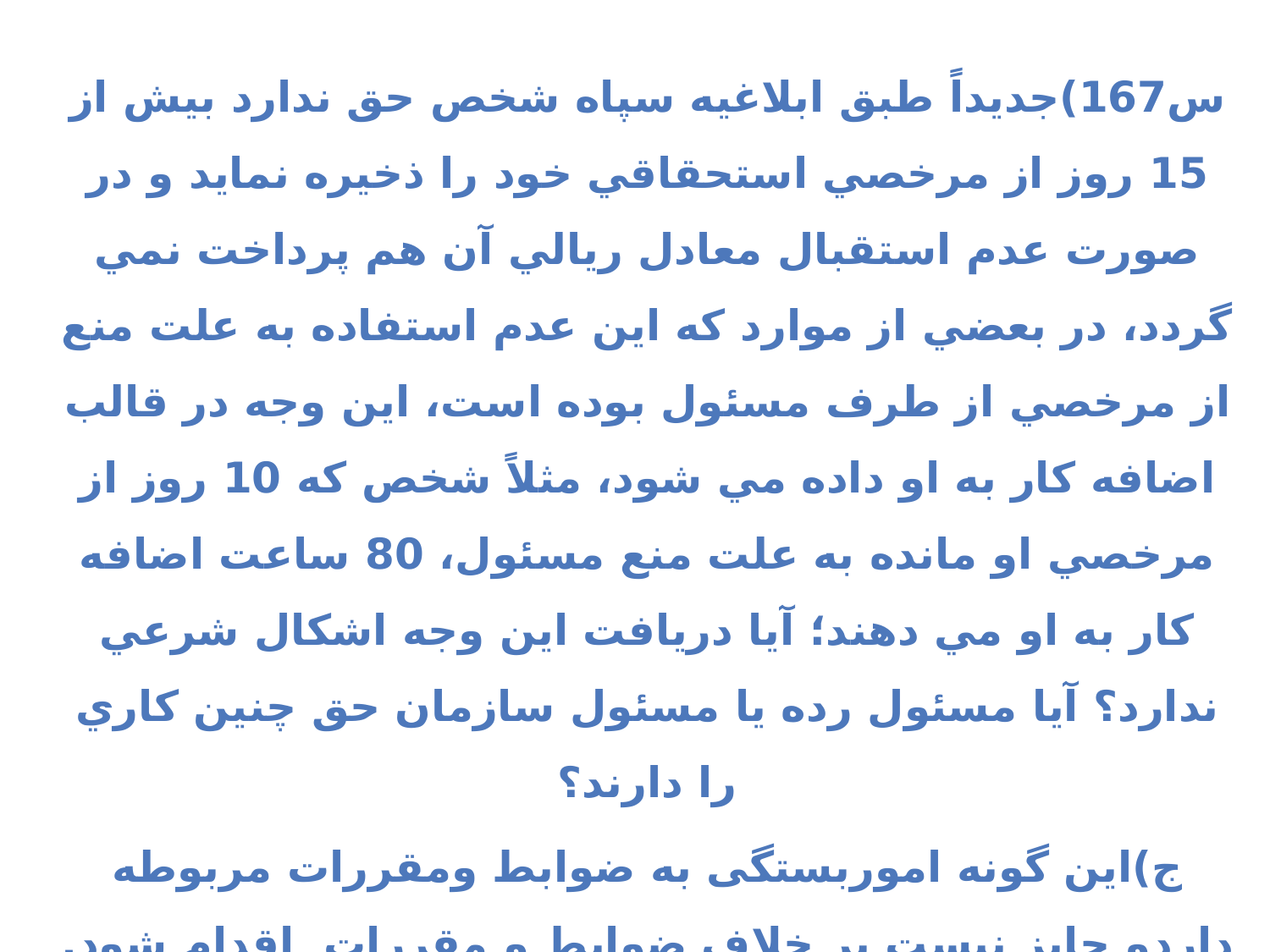

س167)جديداً طبق ابلاغيه سپاه شخص حق ندارد بيش از 15 روز از مرخصي استحقاقي خود را ذخيره نمايد و در صورت عدم استقبال معادل ريالي آن هم پرداخت نمي گردد، در بعضي از موارد كه اين عدم استفاده به علت منع از مرخصي از طرف مسئول بوده است، اين وجه در قالب اضافه كار به او داده مي شود، مثلاً شخص كه 10 روز از مرخصي او مانده به علت منع مسئول، 80 ساعت اضافه كار به او مي دهند؛ آيا دريافت اين وجه اشكال شرعي ندارد؟ آيا مسئول رده يا مسئول سازمان حق چنين كاري را دارند؟
ج)این گونه اموربستگی به ضوابط ومقررات مربوطه داردو جايز نيست بر خلاف ضوابط و مقررات  اقدام شود.